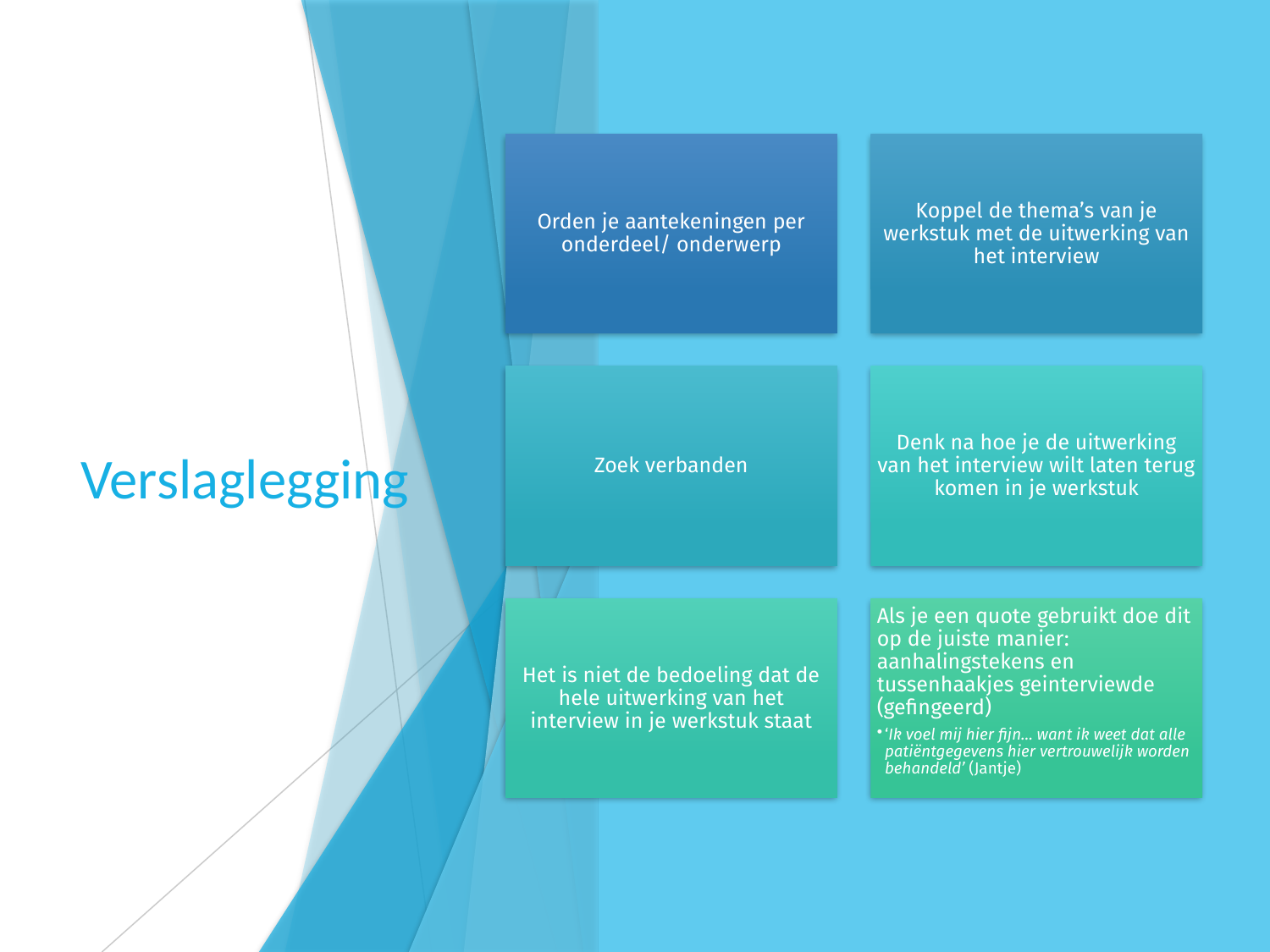

Orden je aantekeningen per onderdeel/ onderwerp
Koppel de thema’s van je werkstuk met de uitwerking van het interview
Zoek verbanden
Denk na hoe je de uitwerking van het interview wilt laten terug komen in je werkstuk
Het is niet de bedoeling dat de hele uitwerking van het interview in je werkstuk staat
Als je een quote gebruikt doe dit op de juiste manier: aanhalingstekens en tussenhaakjes geinterviewde (gefingeerd)
‘Ik voel mij hier fijn… want ik weet dat alle patiëntgegevens hier vertrouwelijk worden behandeld’ (Jantje)
# Verslaglegging